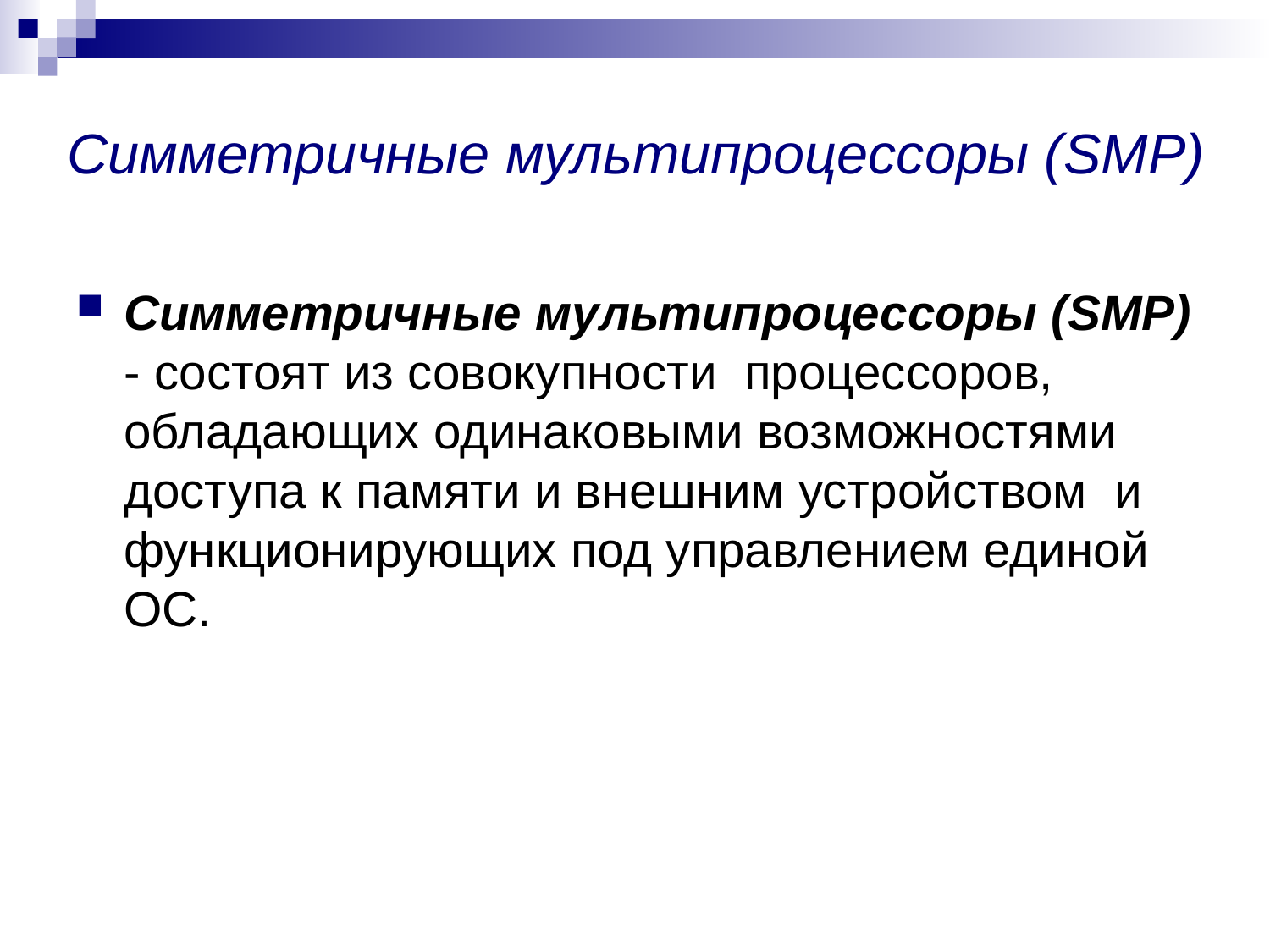

# Симметричные мультипроцессоры (SMP)
Симметричные мультипроцессоры (SMP) - состоят из совокупности  процессоров, обладающих одинаковыми возможностями доступа к памяти и внешним устройством  и функционирующих под управлением единой ОС.